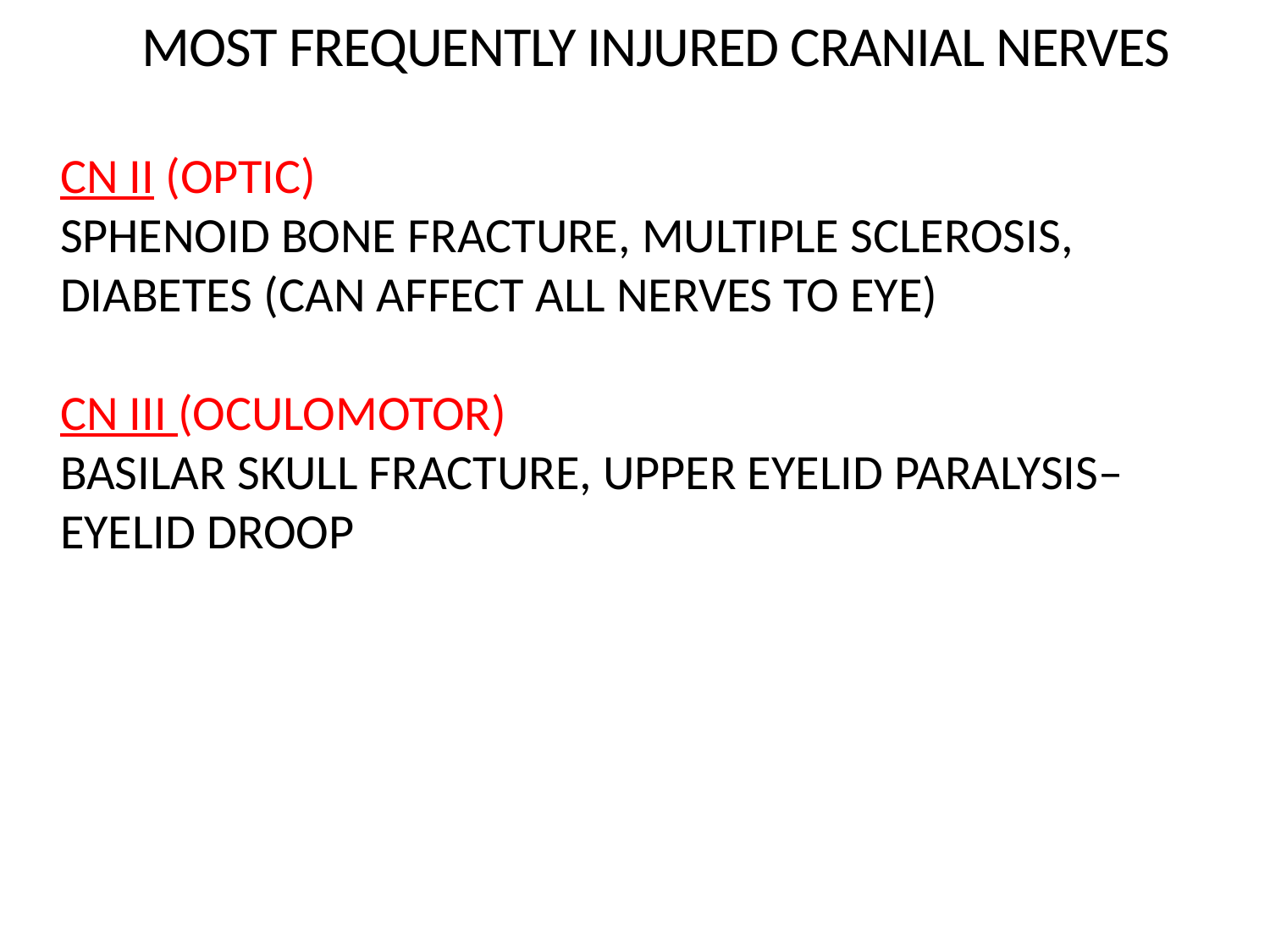

Most Frequently Injured Cranial Nerves
CN II (Optic)
Sphenoid bone fracture, multiple sclerosis, diabetes (can affect all nerves to eye)

CN III (Oculomotor)
Basilar skull fracture, upper eyelid paralysis– eyelid droop